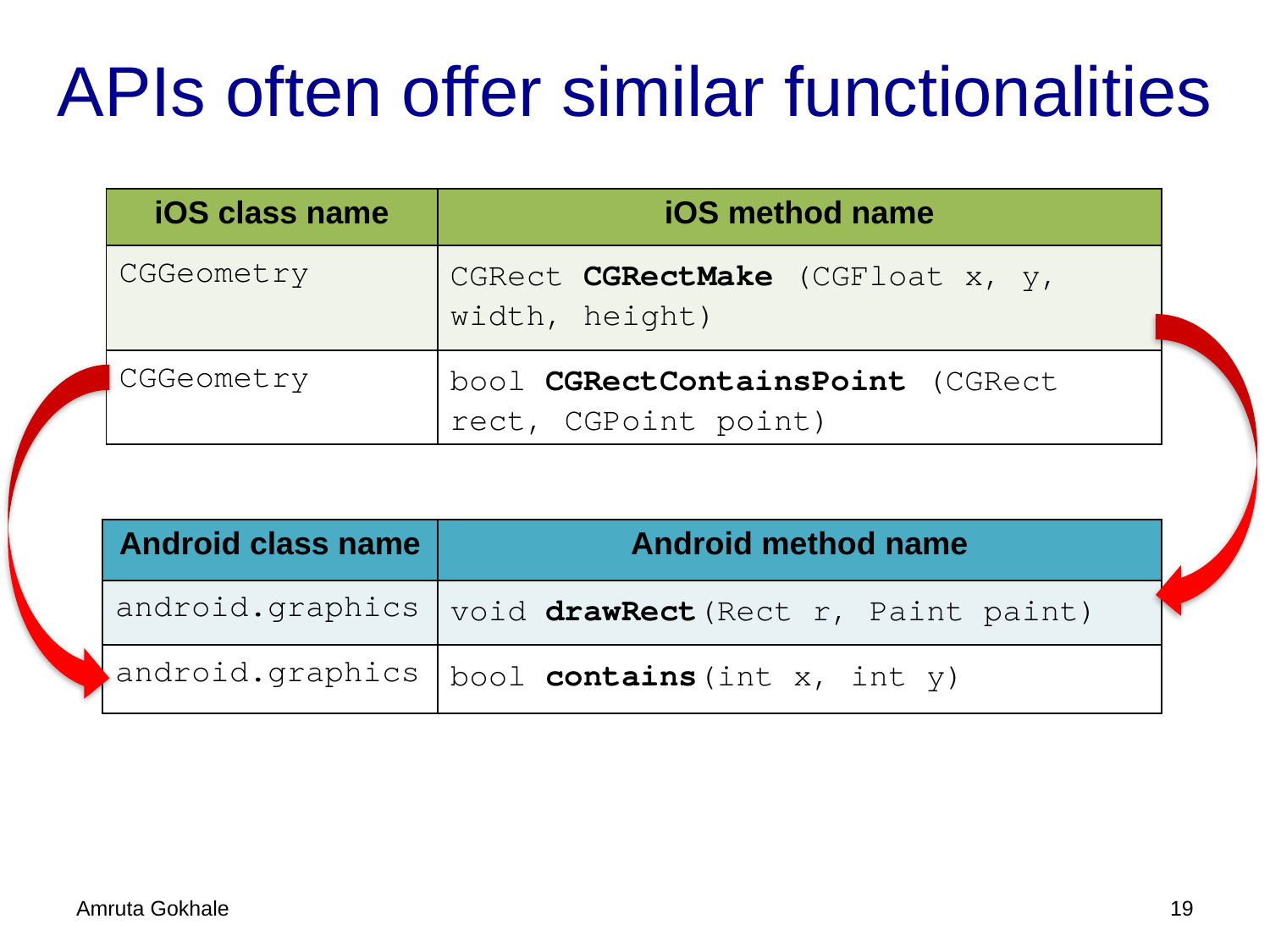

# APIs often offer similar functionalities
| iOS class name | iOS method name |
| --- | --- |
| CGGeometry | CGRect CGRectMake (CGFloat x, y, width, height) |
| CGGeometry | bool CGRectContainsPoint (CGRect rect, CGPoint point) |

| Android class name | Android method name |
| --- | --- |
| android.graphics | void drawRect(Rect r, Paint paint) |
| android.graphics | bool contains(int x, int y) |
Amruta Gokhale
19